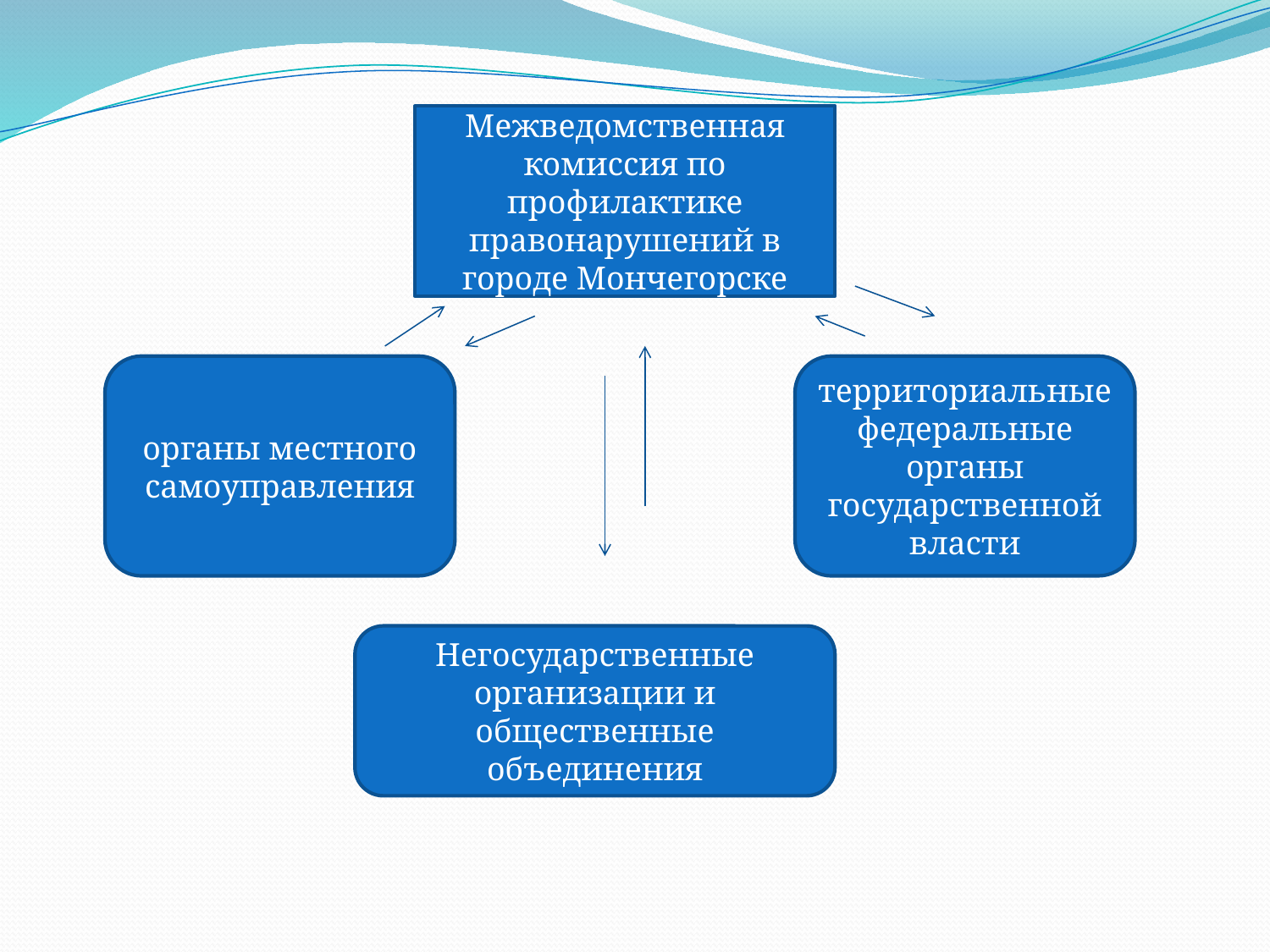

#
Межведомственная комиссия по профилактике правонарушений в городе Мончегорске

органы местного самоуправления
территориальные федеральные органы государственной власти
Негосударственные организации и общественные объединения